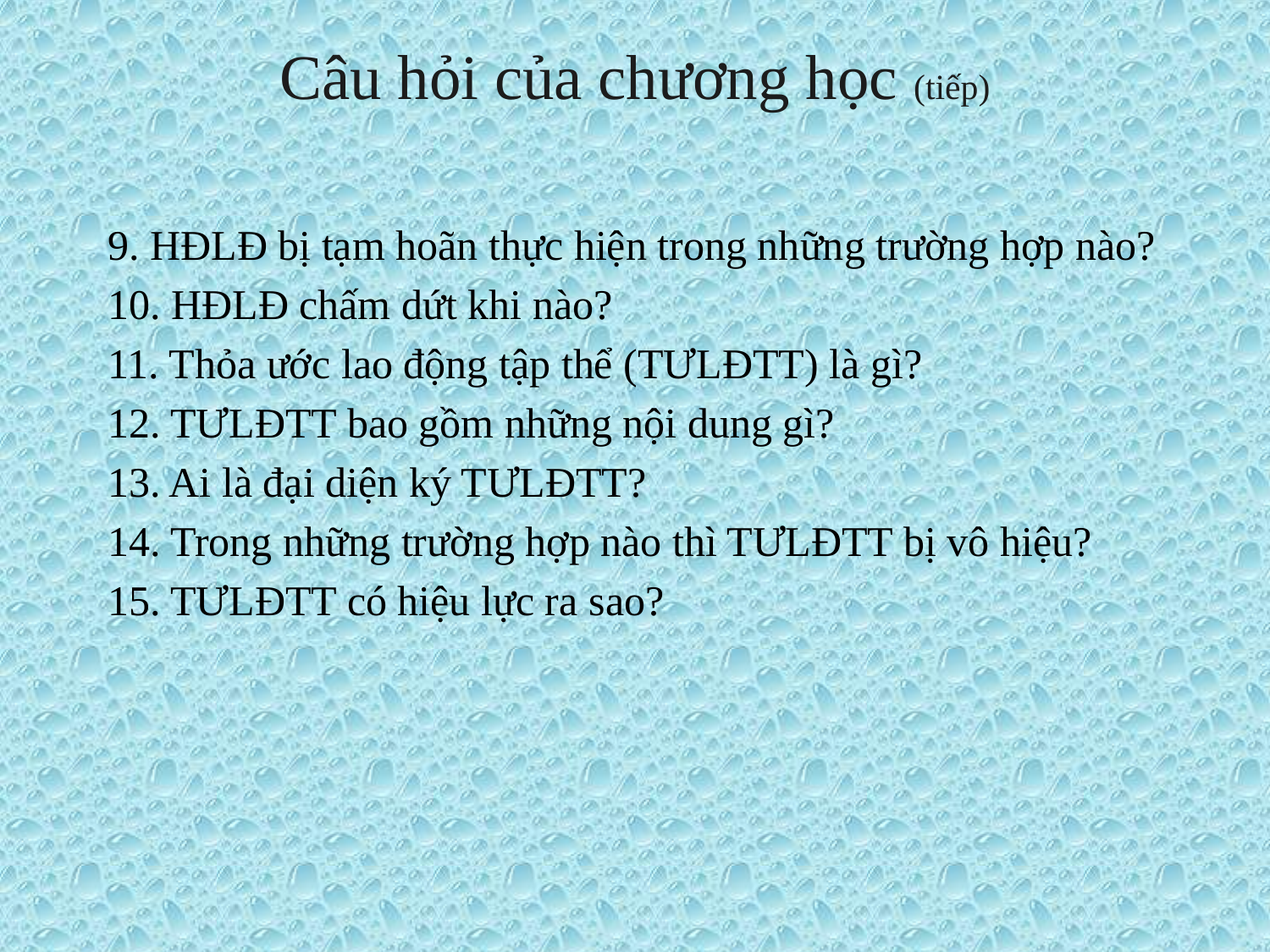

# Câu hỏi của chương học (tiếp)
9. HĐLĐ bị tạm hoãn thực hiện trong những trường hợp nào?
10. HĐLĐ chấm dứt khi nào?
11. Thỏa ước lao động tập thể (TƯLĐTT) là gì?
12. TƯLĐTT bao gồm những nội dung gì?
13. Ai là đại diện ký TƯLĐTT?
14. Trong những trường hợp nào thì TƯLĐTT bị vô hiệu?
15. TƯLĐTT có hiệu lực ra sao?